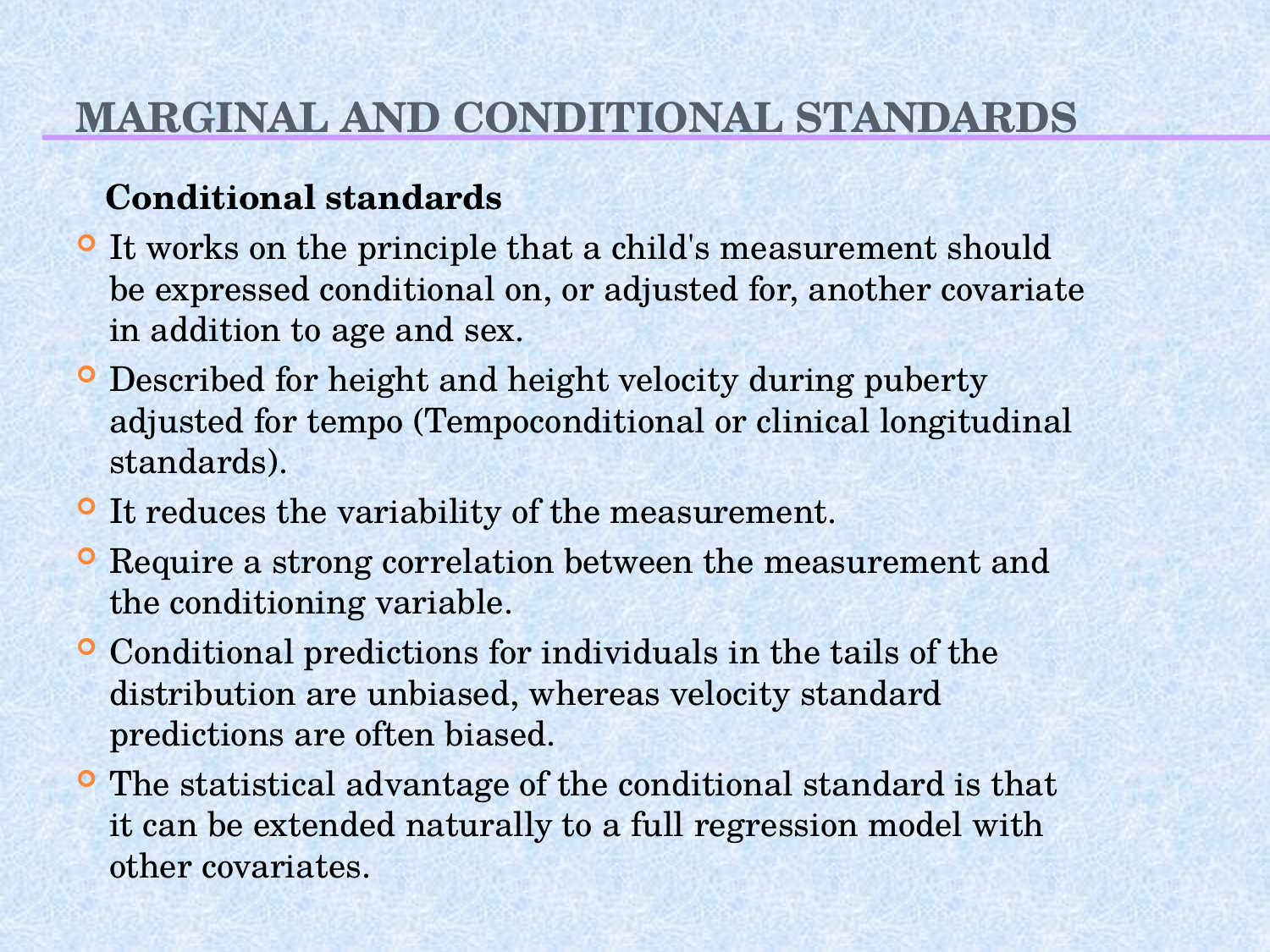

# MARGINAL AND CONDITIONAL STANDARDS

   Conditional standards
It works on the principle that a child's measurement should be expressed conditional on, or adjusted for, another covariate in addition to age and sex.
Described for height and height velocity during puberty adjusted for tempo (Tempoconditional or clinical longitudinal standards).
It reduces the variability of the measurement.
Require a strong correlation between the measurement and the conditioning variable.
Conditional predictions for individuals in the tails of the distribution are unbiased, whereas velocity standard predictions are often biased.
The statistical advantage of the conditional standard is that it can be extended naturally to a full regression model with other covariates.